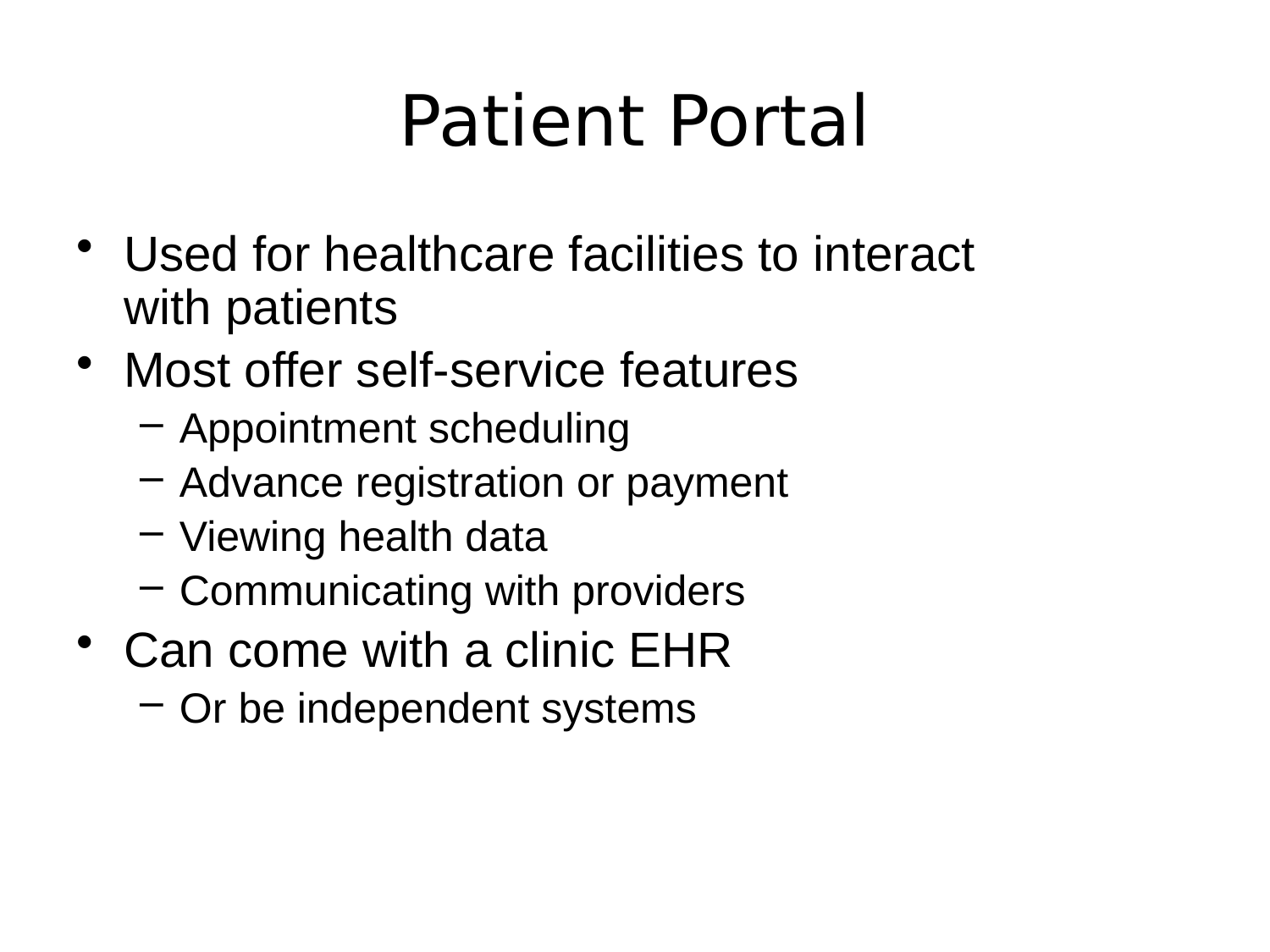

# Patient Portal
Used for healthcare facilities to interact
with patients
Most offer self-service features
Appointment scheduling
Advance registration or payment
Viewing health data
Communicating with providers
Can come with a clinic EHR
Or be independent systems